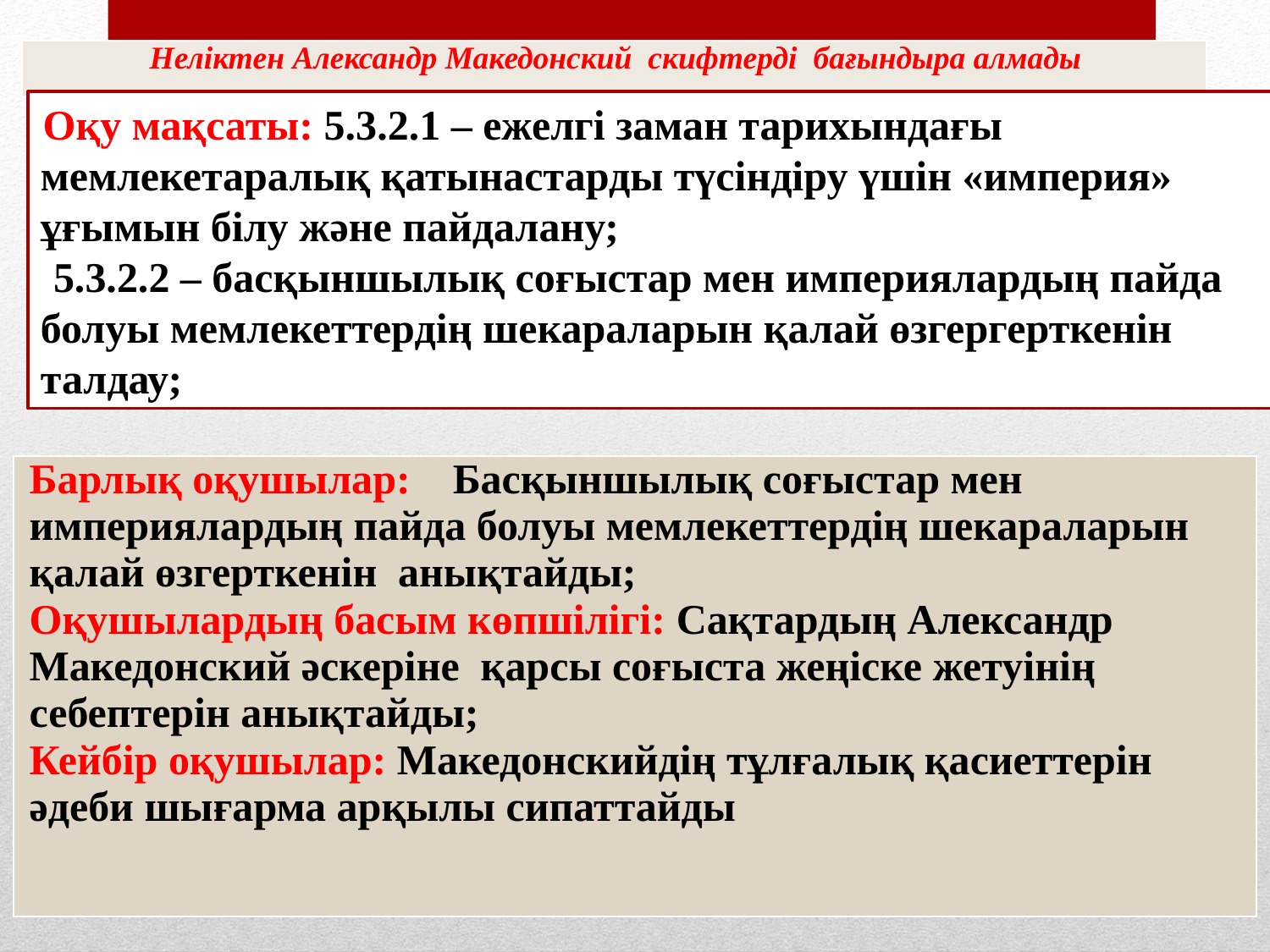

| Неліктен Александр Македонский скифтерді бағындыра алмады |
| --- |

Оқу мақсаты: 5.3.2.1 – ежелгі заман тарихындағы мемлекетаралық қатынастарды түсіндіру үшін «империя» ұғымын білу және пайдалану;
 5.3.2.2 – басқыншылық соғыстар мен империялардың пайда болуы мемлекеттердің шекараларын қалай өзгергерткенін  талдау;
| Барлық оқушылар: Басқыншылық соғыстар мен империялардың пайда болуы мемлекеттердің шекараларын қалай өзгерткенін анықтайды; Оқушылардың басым көпшілігі: Сақтардың Александр Македонский әскеріне қарсы соғыста жеңіске жетуінің себептерін анықтайды; Кейбір оқушылар: Македонскийдің тұлғалық қасиеттерін әдеби шығарма арқылы сипаттайды |
| --- |